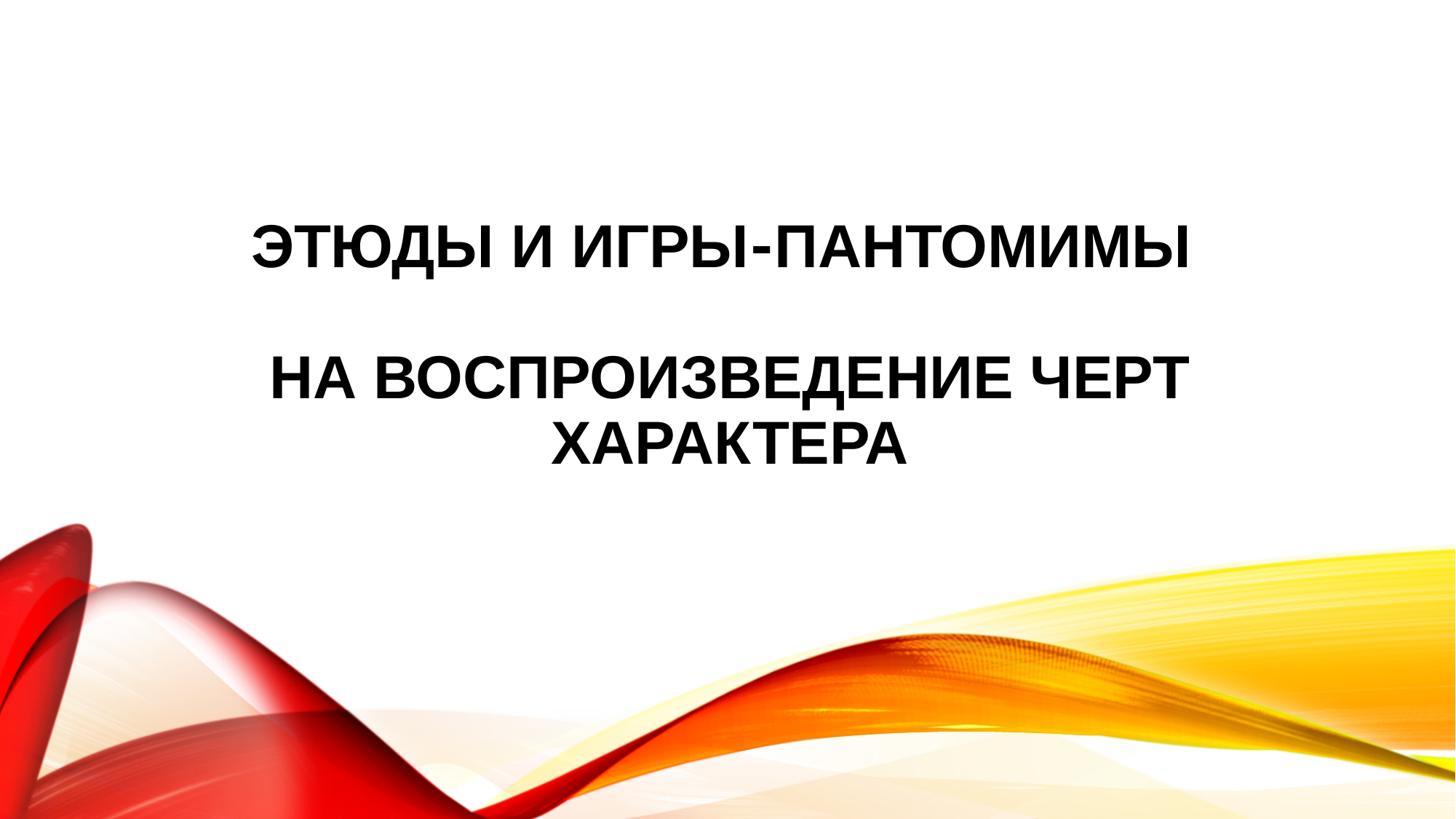

# Этюды и Игры-пантомимы на воспроизведение черт характера